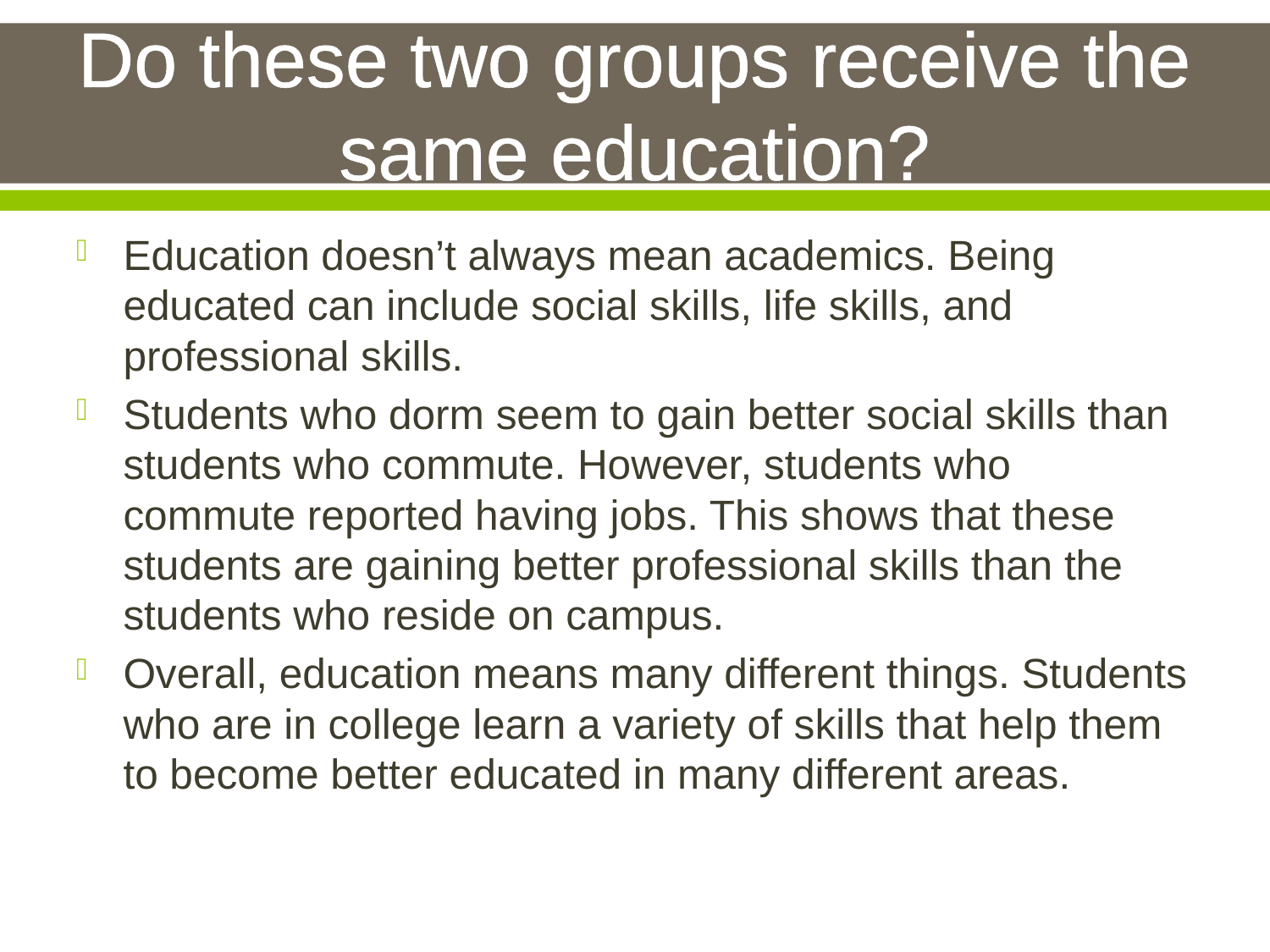

# Do these two groups receive the same education?
Education doesn’t always mean academics. Being educated can include social skills, life skills, and professional skills.
Students who dorm seem to gain better social skills than students who commute. However, students who commute reported having jobs. This shows that these students are gaining better professional skills than the students who reside on campus.
Overall, education means many different things. Students who are in college learn a variety of skills that help them to become better educated in many different areas.